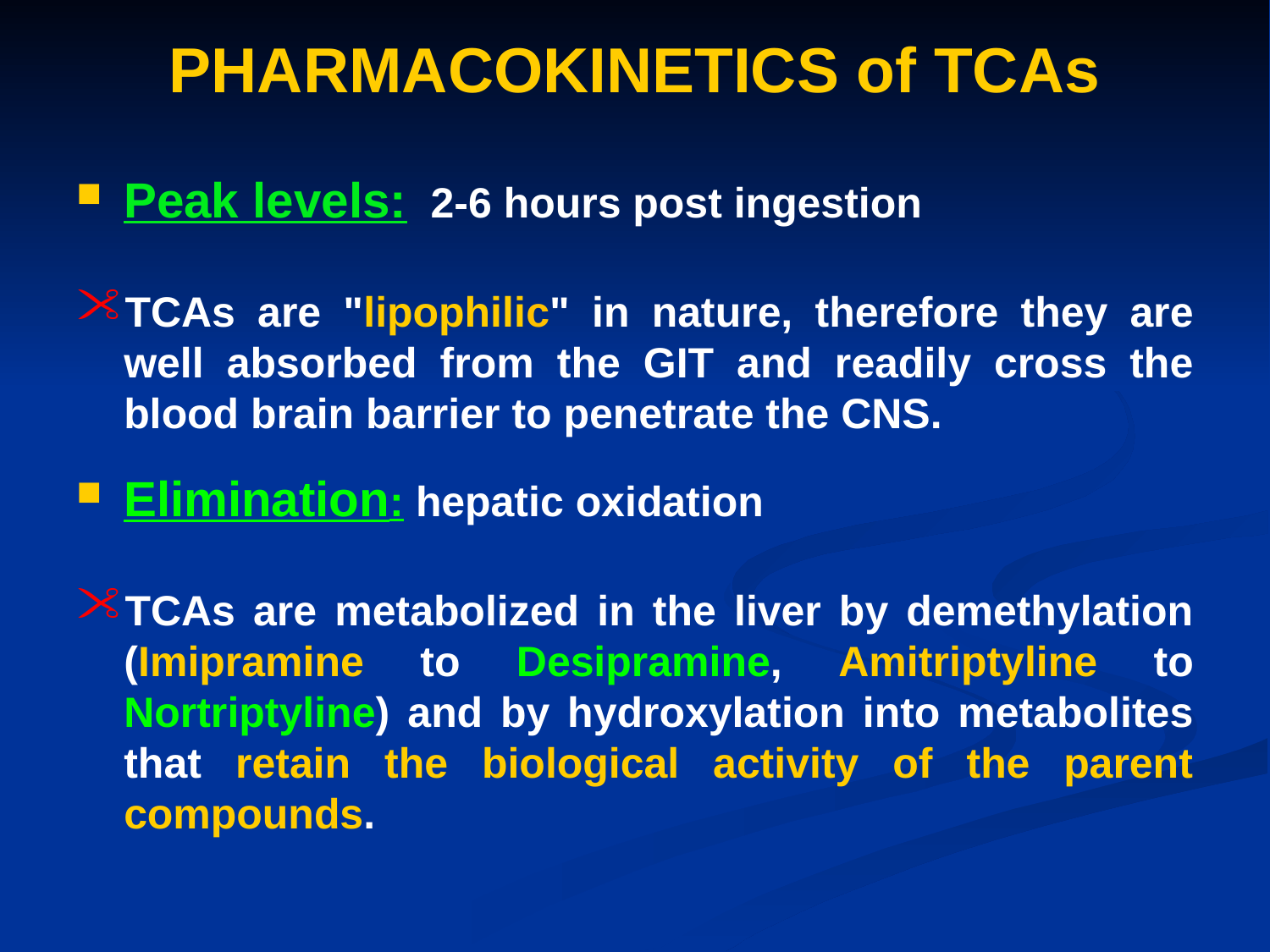

PHARMACOKINETICS of TCAs

Peak levels:  2-6 hours post ingestion

TCAs are "lipophilic" in nature, therefore they are well absorbed from the GIT and readily cross the blood brain barrier to penetrate the CNS.
Elimination: hepatic oxidation

TCAs are metabolized in the liver by demethylation (Imipramine to Desipramine, Amitriptyline to Nortriptyline) and by hydroxylation into metabolites that retain the biological activity of the parent compounds.